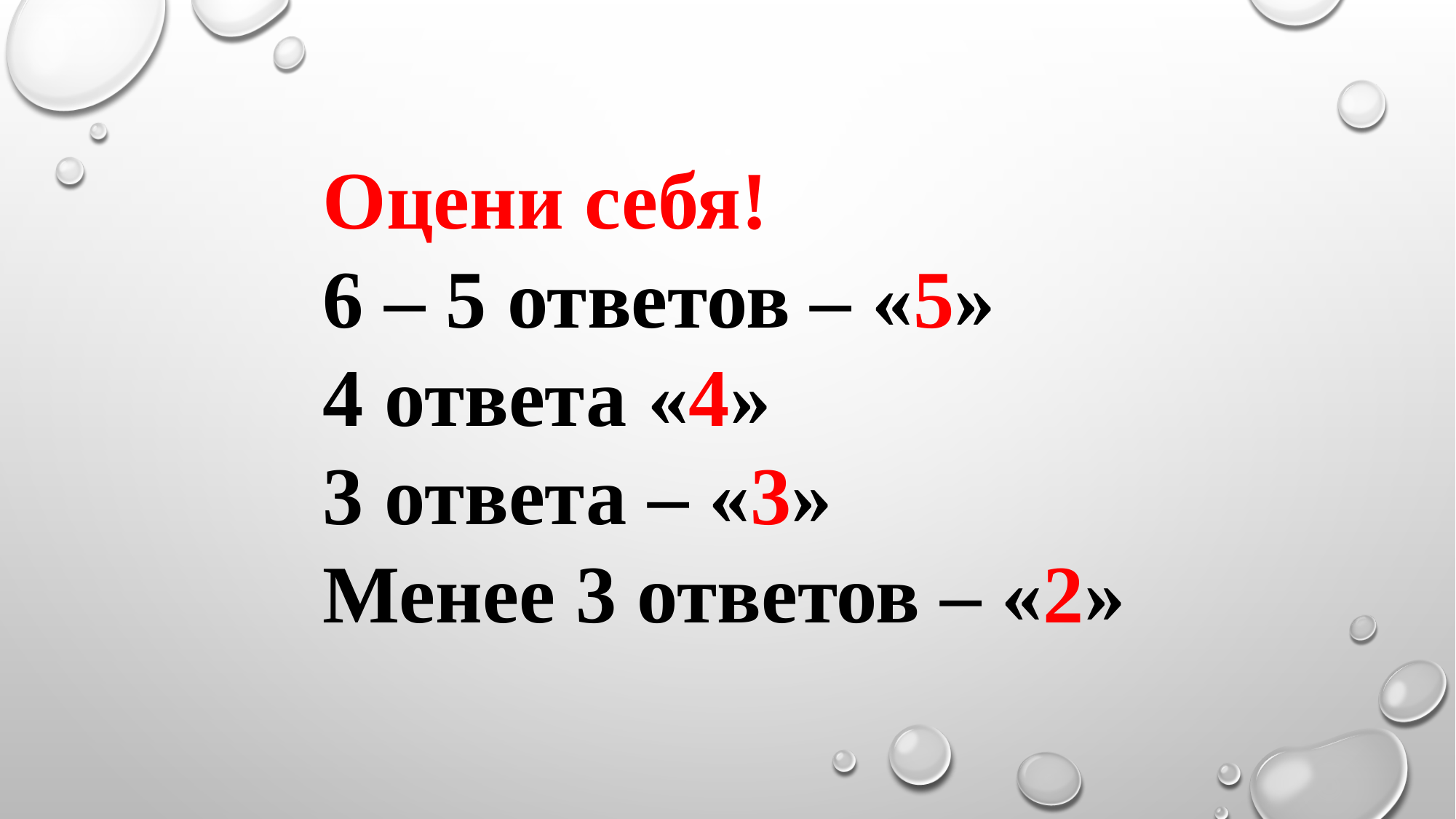

Оцени себя!
6 – 5 ответов – «5»
4 ответа «4»
3 ответа – «3»
Менее 3 ответов – «2»